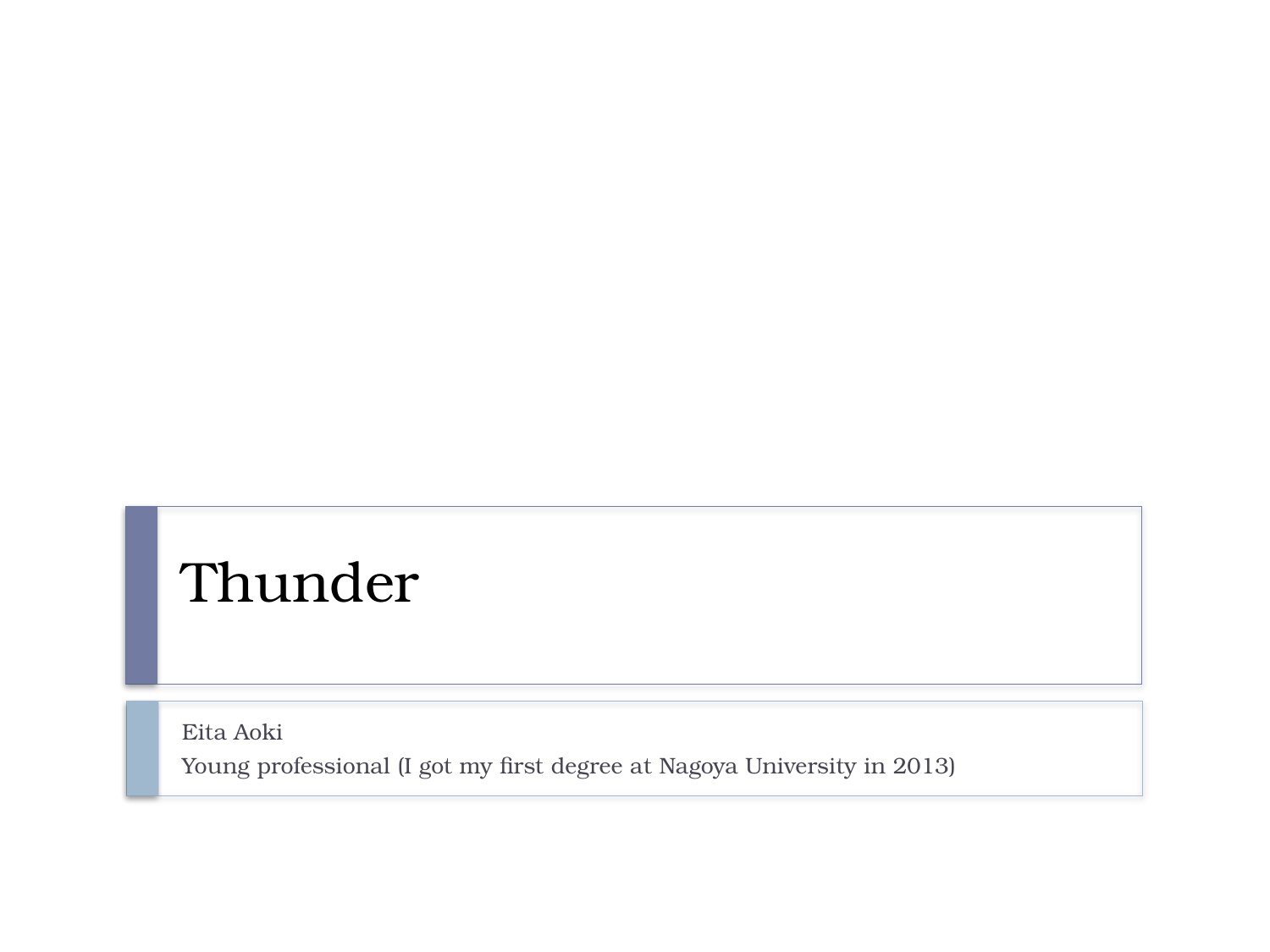

# Thunder
Eita Aoki
Young professional (I got my first degree at Nagoya University in 2013)